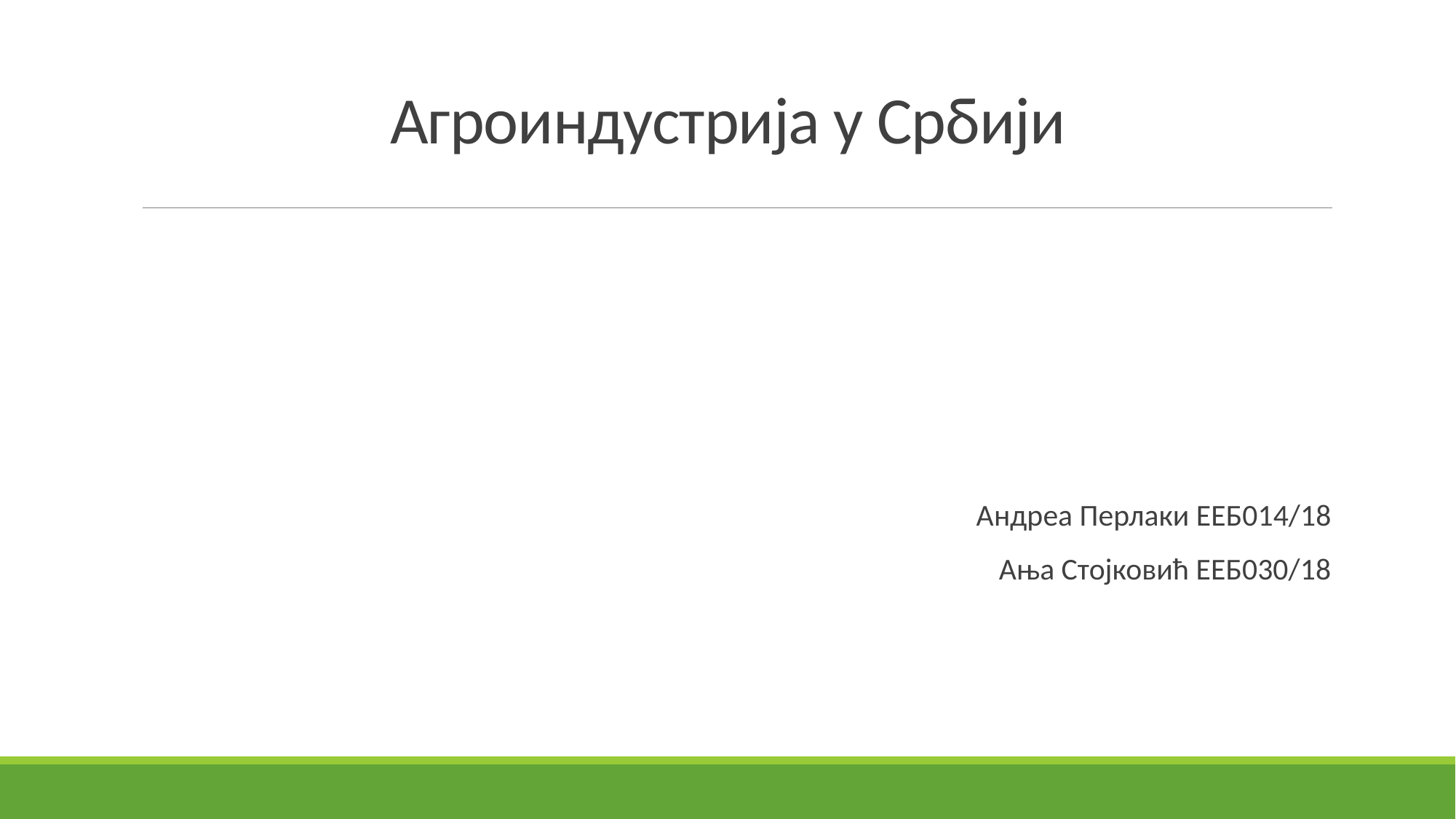

# Агроиндустрија у Србији

Aндреа Перлаки ЕЕБ014/18
Ања Стојковић ЕЕБ030/18